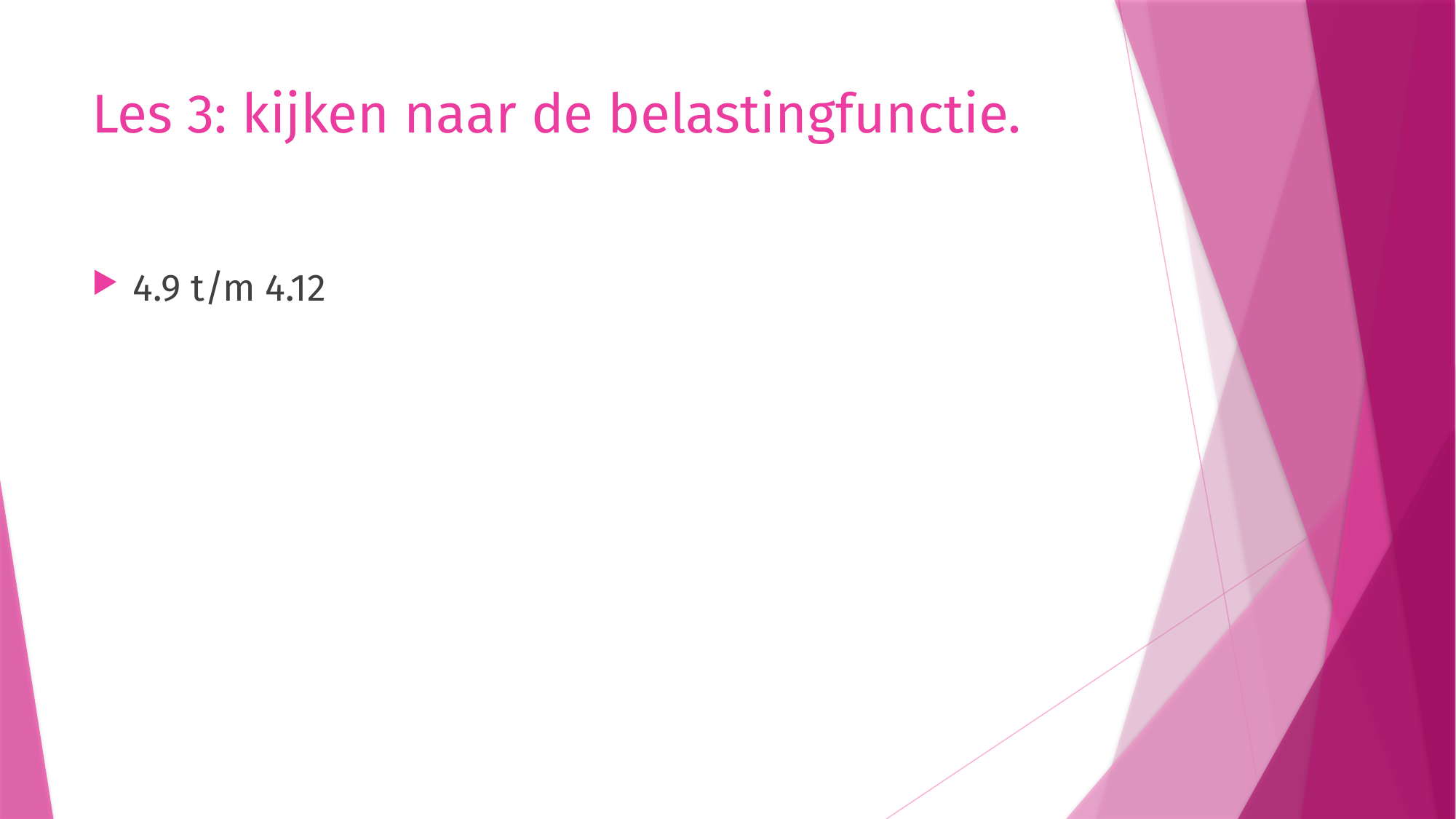

# Les 3: kijken naar de belastingfunctie.
4.9 t/m 4.12